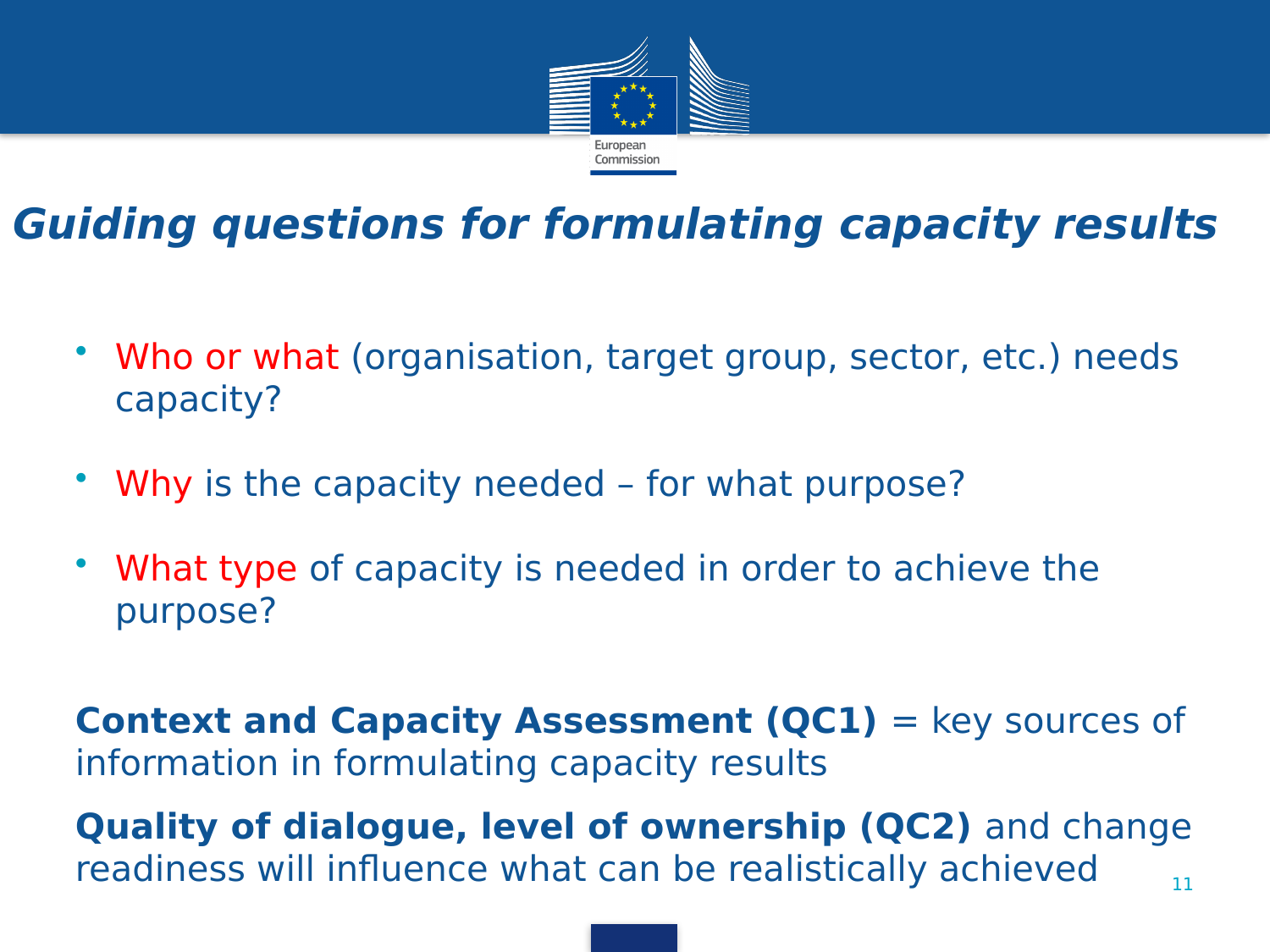

Guiding questions for formulating capacity results

Who or what (organisation, target group, sector, etc.) needs capacity?

Why is the capacity needed – for what purpose?

What type of capacity is needed in order to achieve the purpose?

Context and Capacity Assessment (QC1) = key sources of information in formulating capacity results

Quality of dialogue, level of ownership (QC2) and change readiness will influence what can be realistically achieved

11